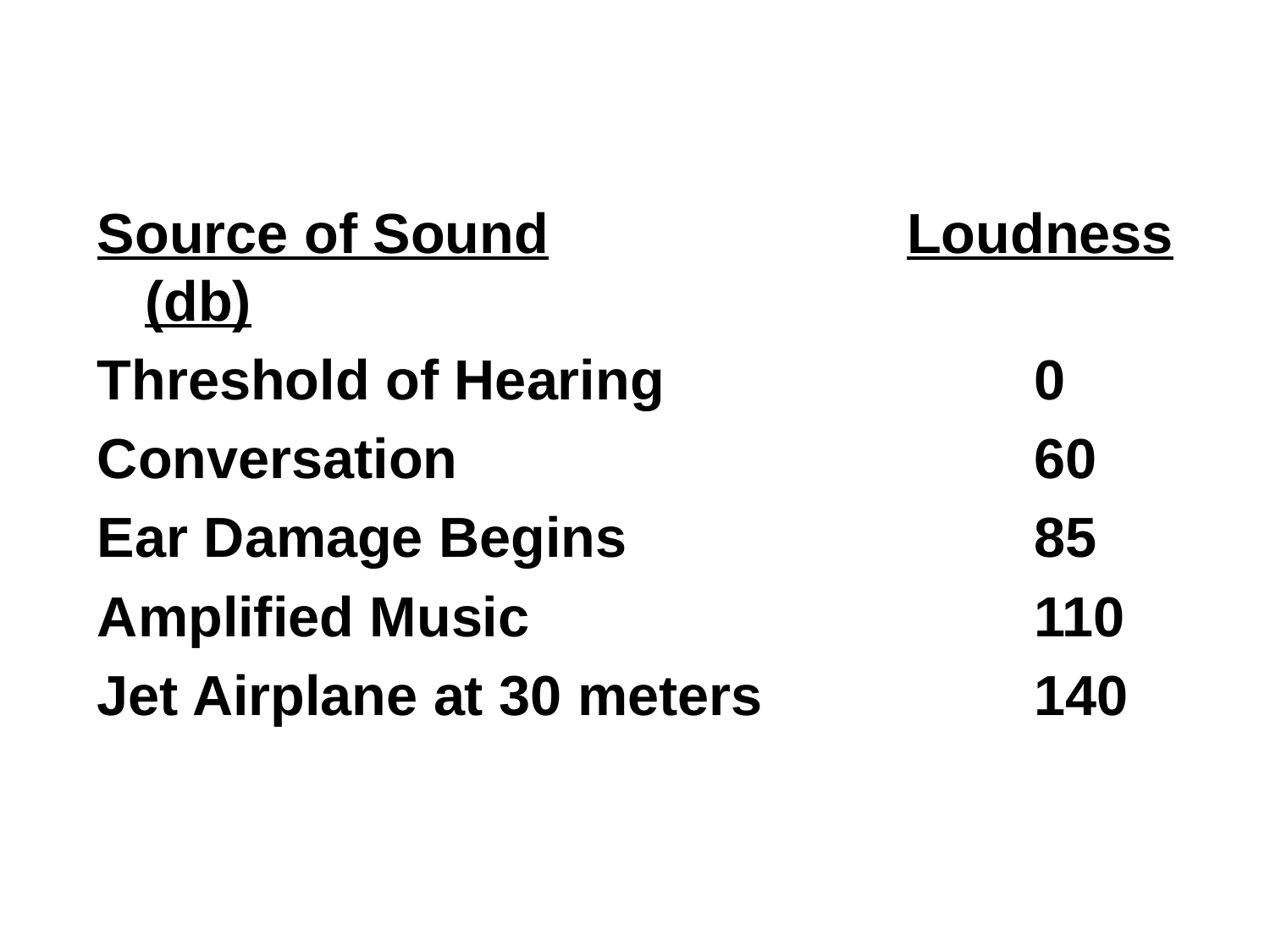

Source of Sound			Loudness (db)
Threshold of Hearing			0
Conversation					60
Ear Damage Begins				85
Amplified Music				110
Jet Airplane at 30 meters			140